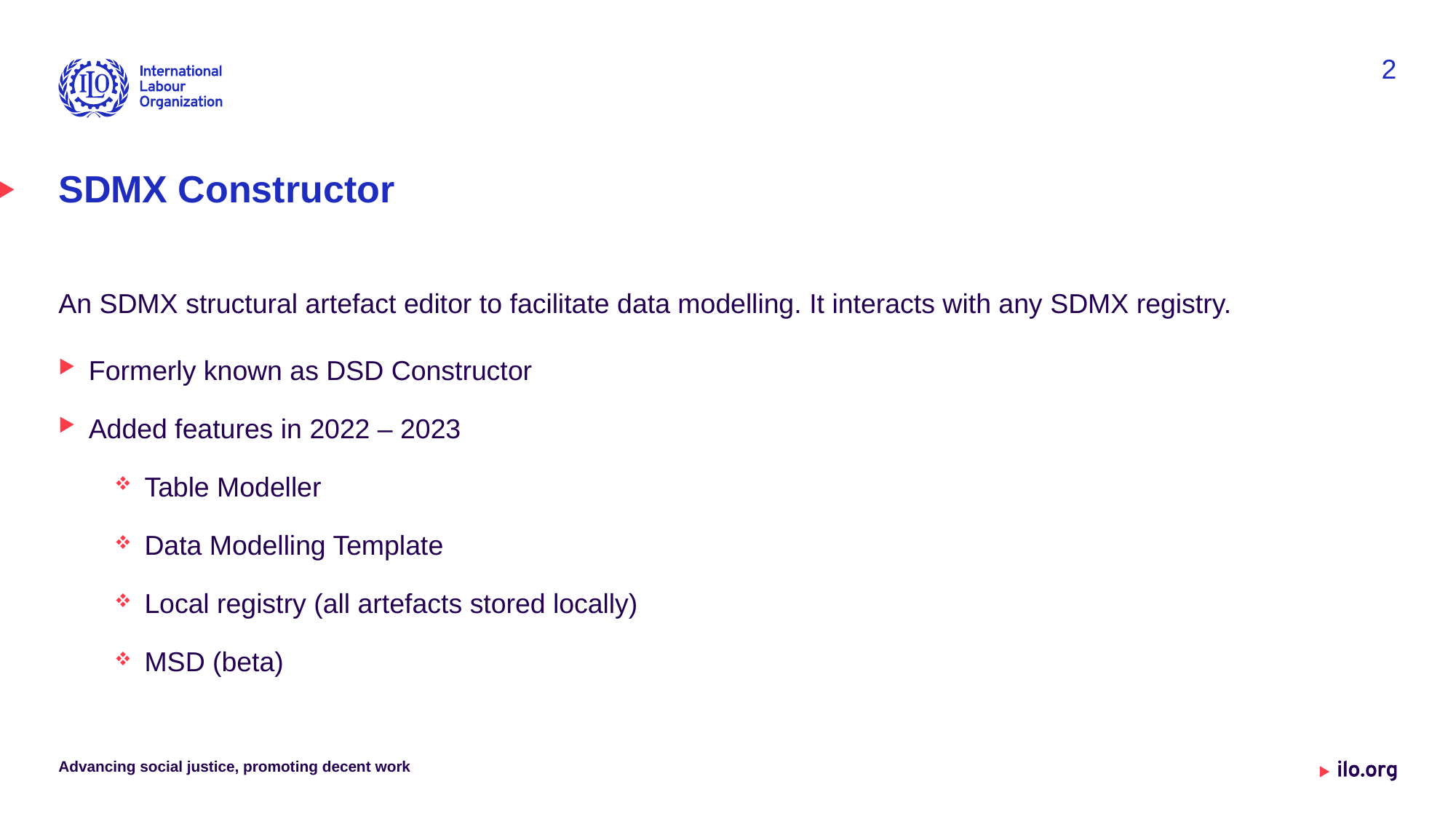

2
# SDMX Constructor
An SDMX structural artefact editor to facilitate data modelling. It interacts with any SDMX registry.
Formerly known as DSD Constructor
Added features in 2022 – 2023
Table Modeller
Data Modelling Template
Local registry (all artefacts stored locally)
MSD (beta)

Advancing social justice, promoting decent work
Date: Monday / 01 / October / 2019